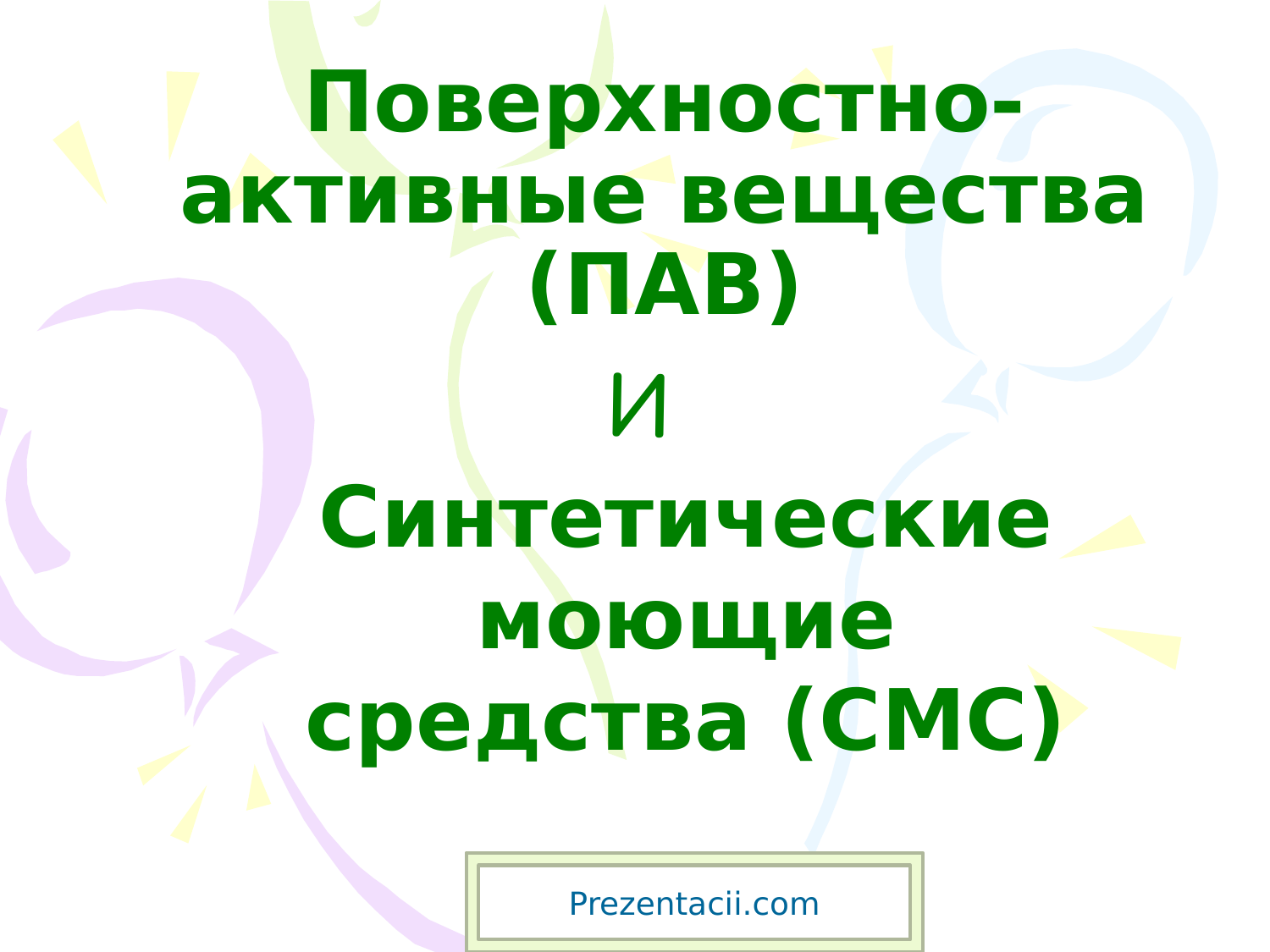

# Поверхностно-активные вещества (ПАВ)
И
Синтетические моющие средства (СМС)
Prezentacii.com